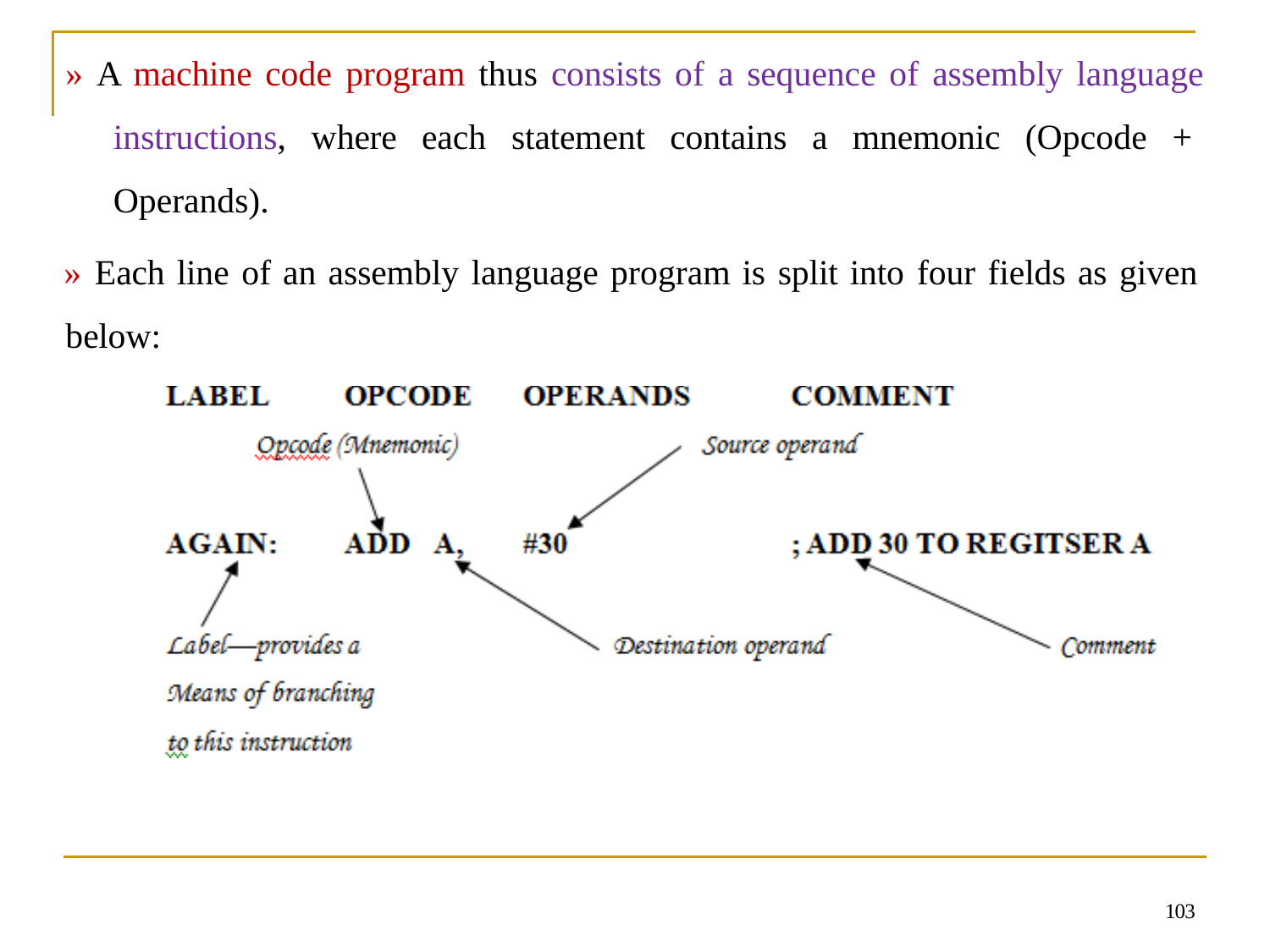

» A machine code program thus consists of a sequence of assembly language  instructions, where each statement contains a mnemonic (Opcode +  Operands).
» Each line of an assembly language program is split into four fields as given
below:

103